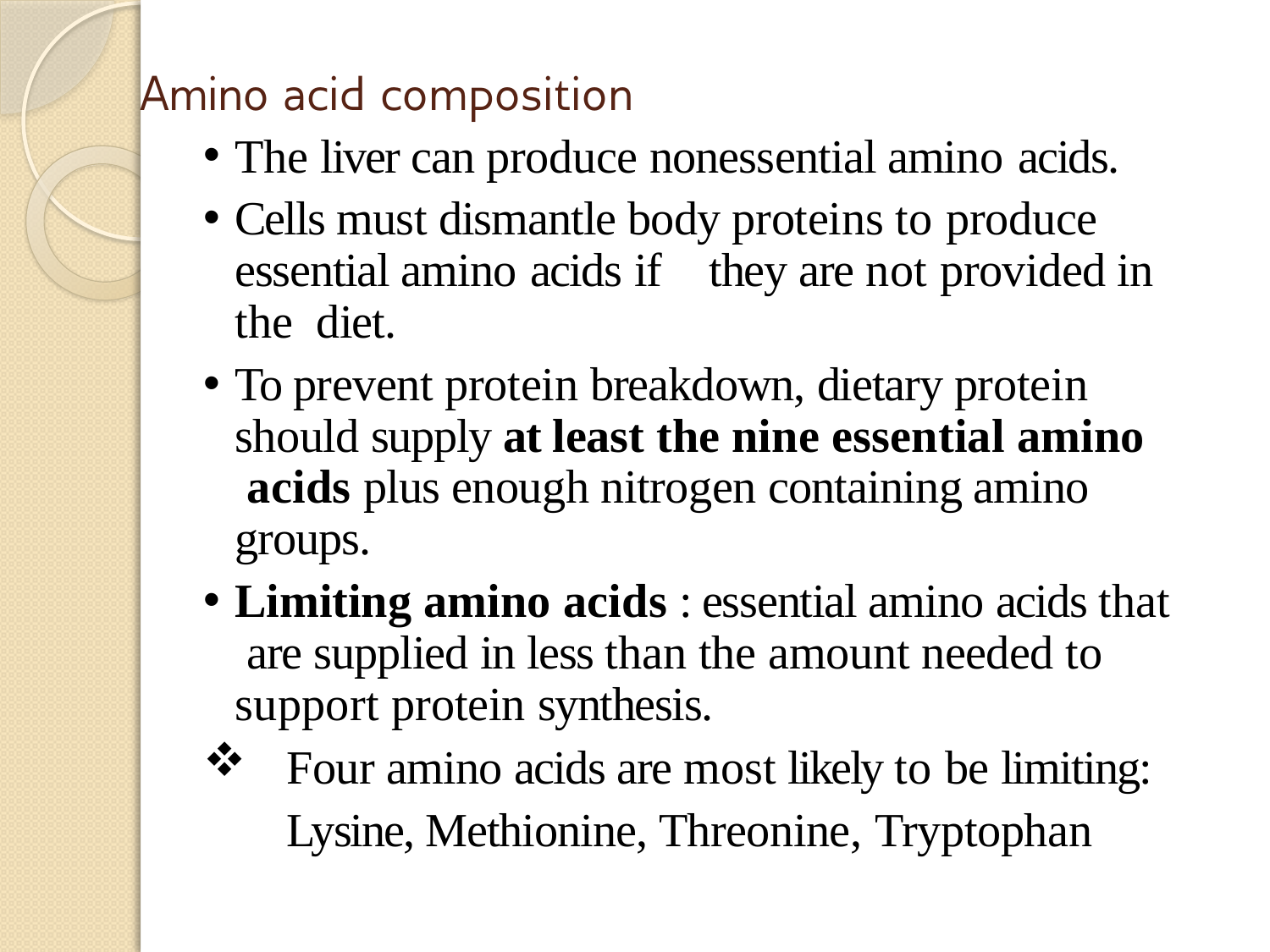

# Amino acid composition
The liver can produce nonessential amino acids.
Cells must dismantle body proteins to produce  essential amino acids if	they are not provided in the  diet.
To prevent protein breakdown, dietary protein  should supply at least the nine essential amino  acids plus enough nitrogen containing amino  groups.
Limiting amino acids : essential amino acids that  are supplied in less than the amount needed to  support protein synthesis.
Four amino acids are most likely to be limiting:  Lysine, Methionine, Threonine, Tryptophan